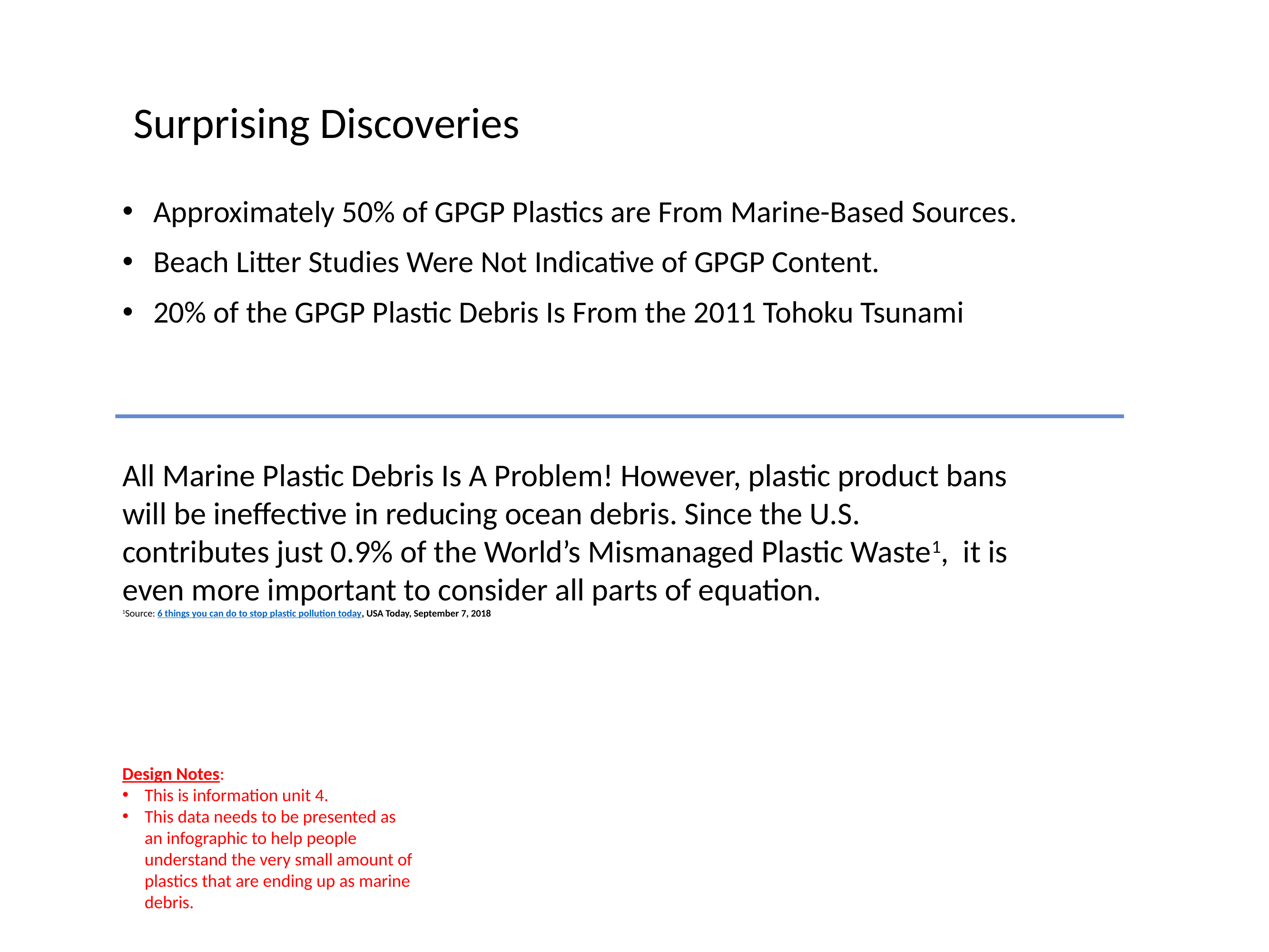

# Surprising Discoveries
Approximately 50% of GPGP Plastics are From Marine-Based Sources.
Beach Litter Studies Were Not Indicative of GPGP Content.
20% of the GPGP Plastic Debris Is From the 2011 Tohoku Tsunami

All Marine Plastic Debris Is A Problem! However, plastic product bans will be ineffective in reducing ocean debris. Since the U.S. contributes just 0.9% of the World’s Mismanaged Plastic Waste1,  it is even more important to consider all parts of equation.
1Source: 6 things you can do to stop plastic pollution today, USA Today, September 7, 2018

Design Notes:
This is information unit 4.
This data needs to be presented as an infographic to help people understand the very small amount of plastics that are ending up as marine debris.